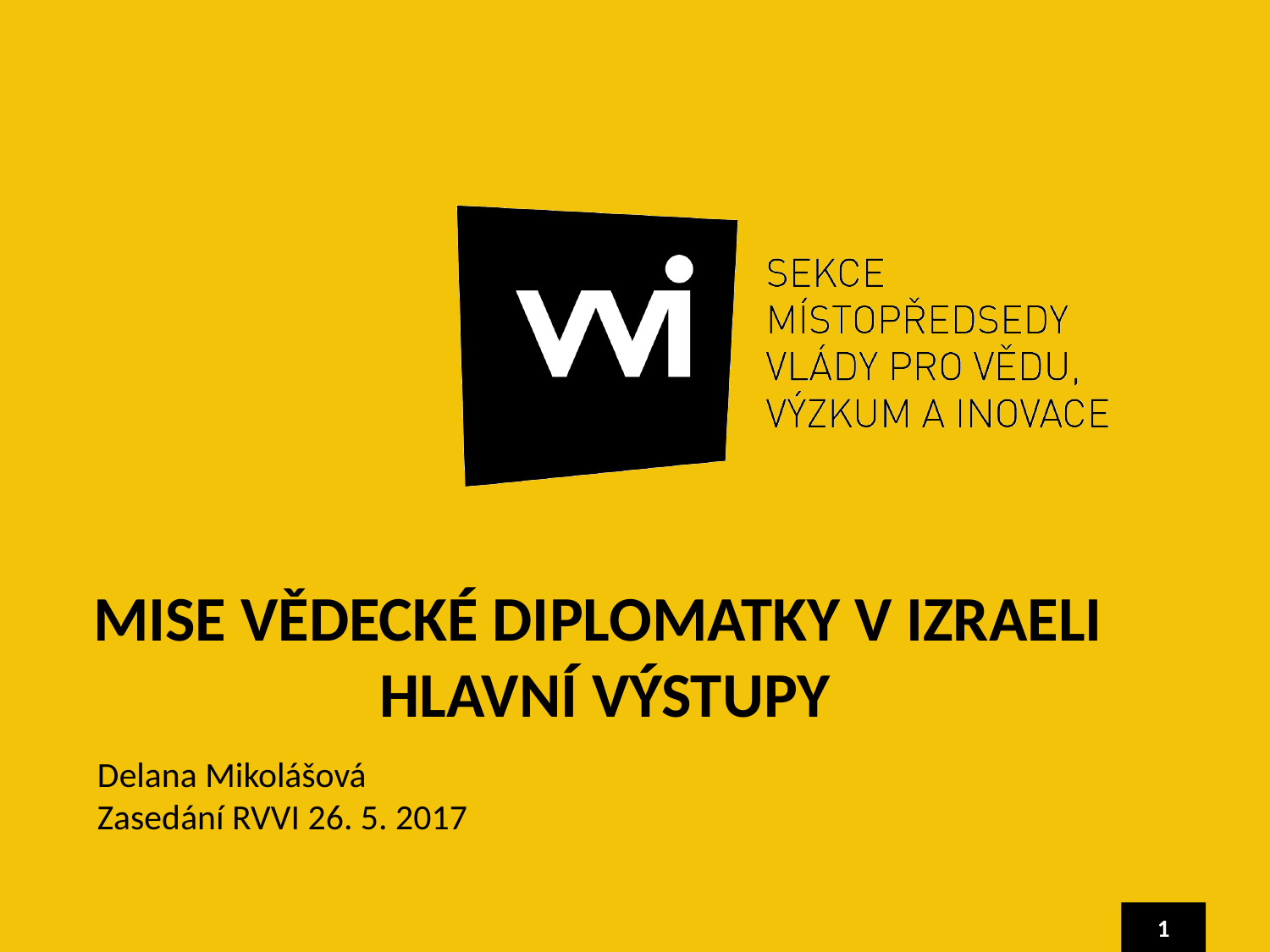

# Mise vědecké diplomatky v Izraeli Hlavní výstupy
Delana Mikolášová
Zasedání RVVI 26. 5. 2017